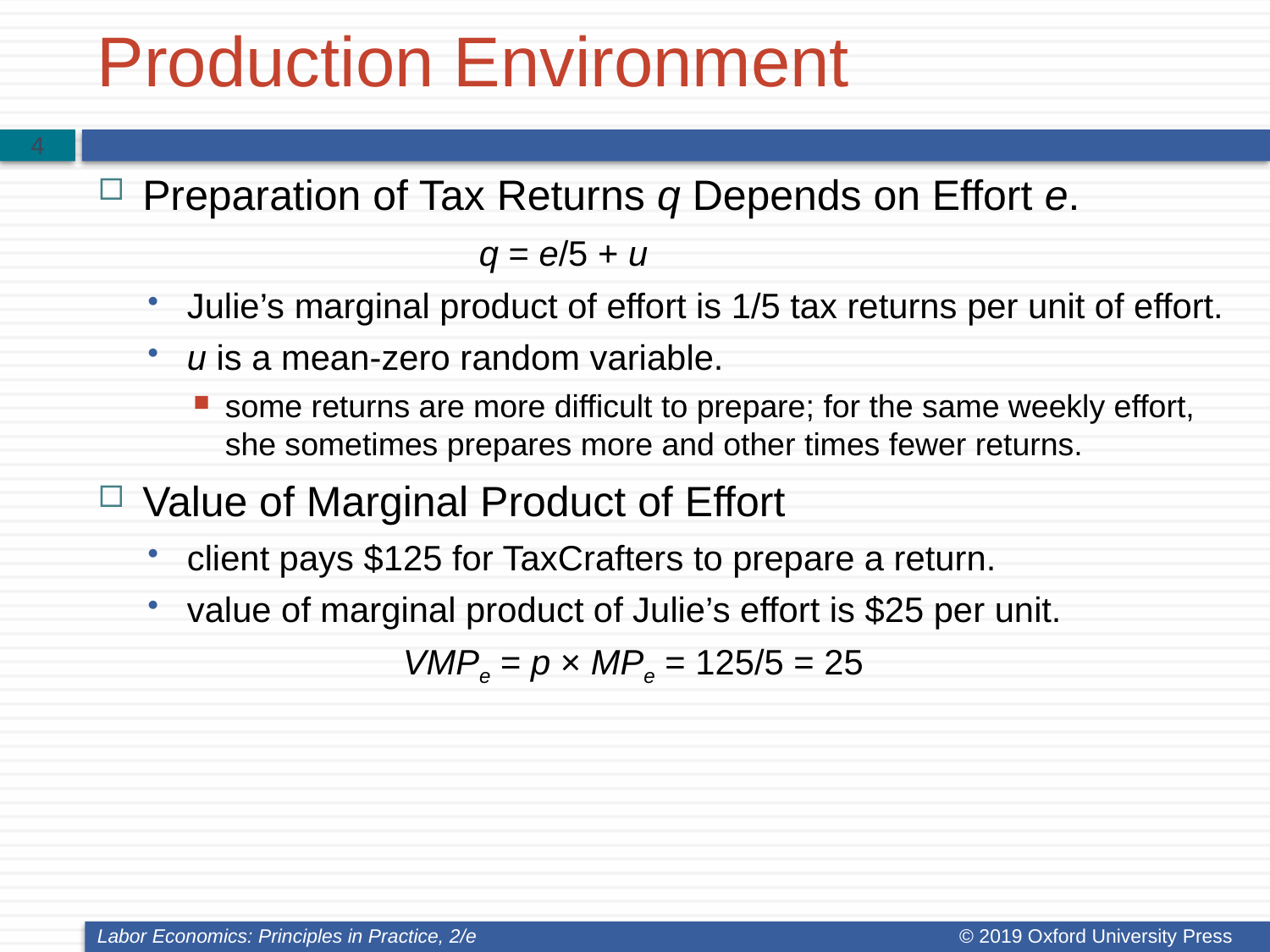

# Production Environment
4
Preparation of Tax Returns q Depends on Effort e.
			q = e/5 + u
Julie’s marginal product of effort is 1/5 tax returns per unit of effort.
u is a mean-zero random variable.
some returns are more difficult to prepare; for the same weekly effort, she sometimes prepares more and other times fewer returns.
Value of Marginal Product of Effort
client pays $125 for TaxCrafters to prepare a return.
value of marginal product of Julie’s effort is $25 per unit.
		VMPe = p × MPe = 125/5 = 25
Labor Economics: Principles in Practice, 2/e
© 2019 Oxford University Press